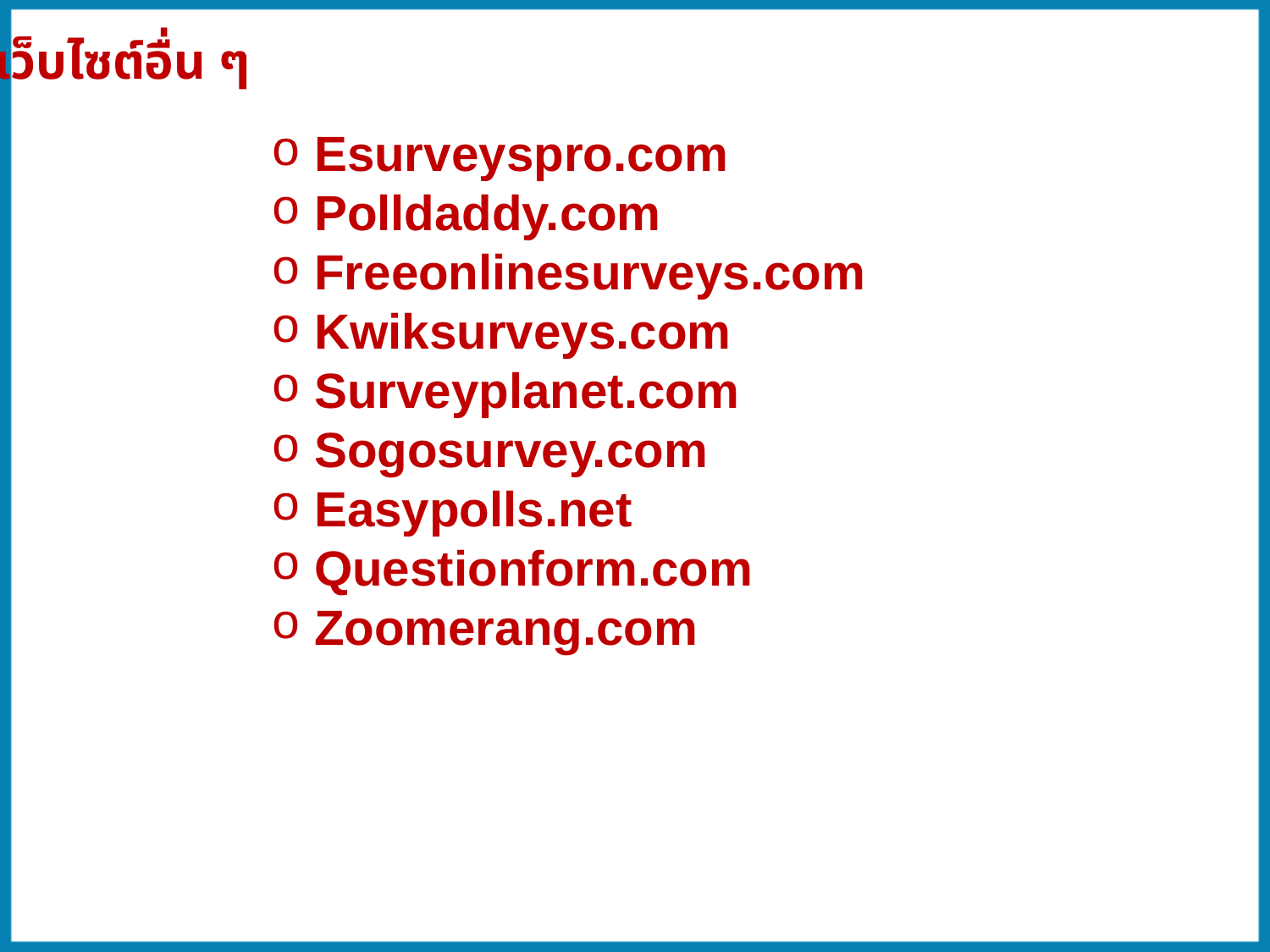

เว็บไซต์อื่น ๆ
 Esurveyspro.com
 Polldaddy.com
 Freeonlinesurveys.com
 Kwiksurveys.com
 Surveyplanet.com
 Sogosurvey.com
 Easypolls.net
 Questionform.com
 Zoomerang.com